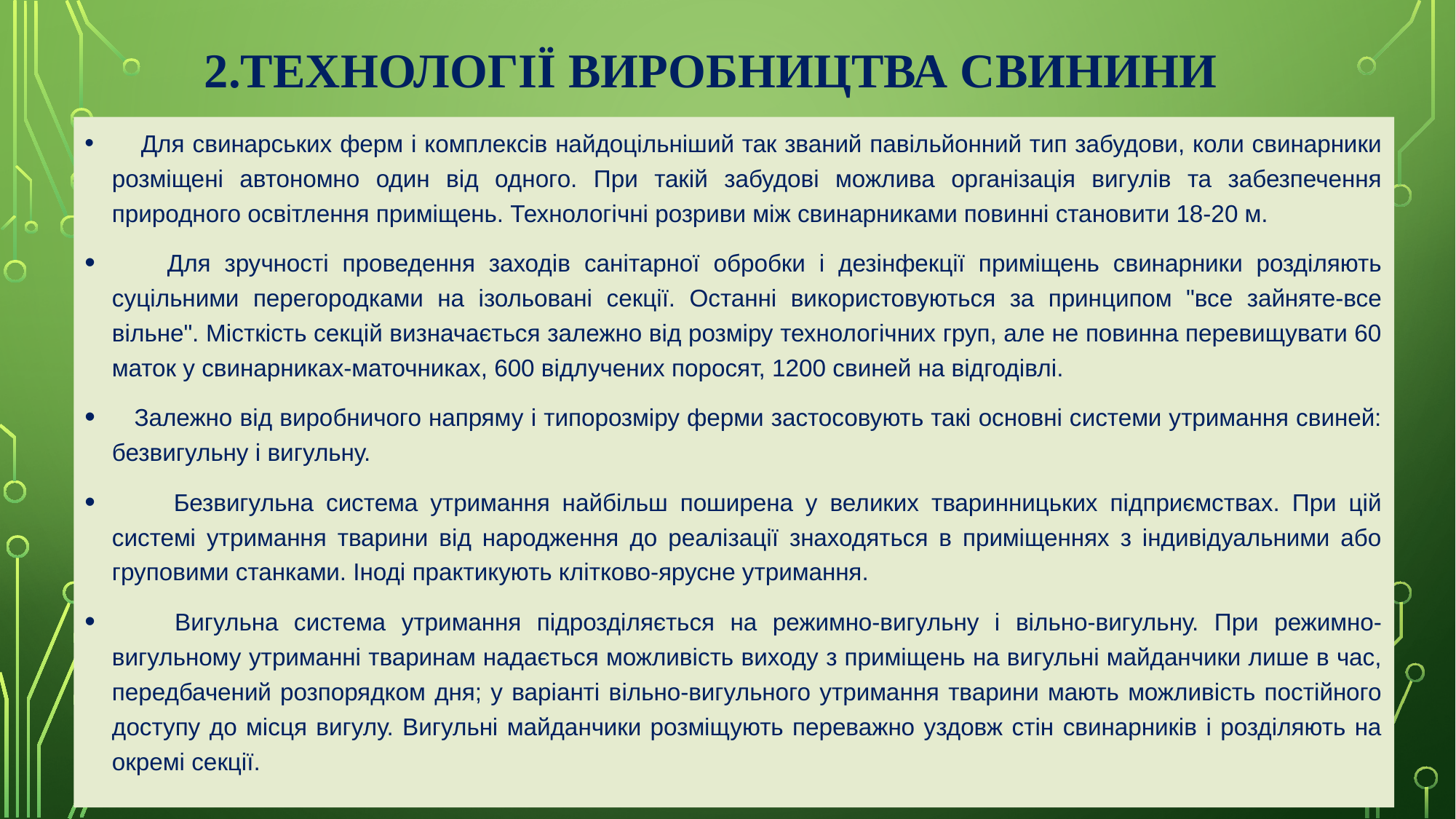

# 2.Технології виробництва свинини
    Для свинарських ферм і комплексів найдоцільніший так званий павільйонний тип забудови, коли свинарники розміщені автономно один від одного. При такій забудові можлива організація вигулів та забезпечення природного освітлення приміщень. Технологічні розриви між свинарниками повинні становити 18-20 м.
    Для зручності проведення заходів санітарної обробки і дезінфекції приміщень свинарники розділяють суцільними перегородками на ізольовані секції. Останні використовуються за принципом "все зайняте-все вільне". Місткість секцій визначається залежно від розміру технологічних груп, але не повинна перевищувати 60 маток у свинарниках-маточниках, 600 відлучених поросят, 1200 свиней на відгодівлі.
   Залежно від виробничого напряму і типорозміру ферми застосовують такі основні системи утримання свиней: безвигульну і вигульну.
     Безвигульна система утримання найбільш поширена у великих тваринницьких підприємствах. При цій системі утримання тварини від народження до реалізації знаходяться в приміщеннях з індивідуальними або груповими станками. Іноді практикують клітково-ярусне утримання.
    Вигульна система утримання підрозділяється на режимно-вигульну і вільно-вигульну. При режимно-вигульному утриманні тваринам надається можливість виходу з приміщень на вигульні майданчики лише в час, передбачений розпорядком дня; у варіанті вільно-вигульного утримання тварини мають можливість постійного доступу до місця вигулу. Вигульні майданчики розміщують переважно уздовж стін свинарників і розділяють на окремі секції.